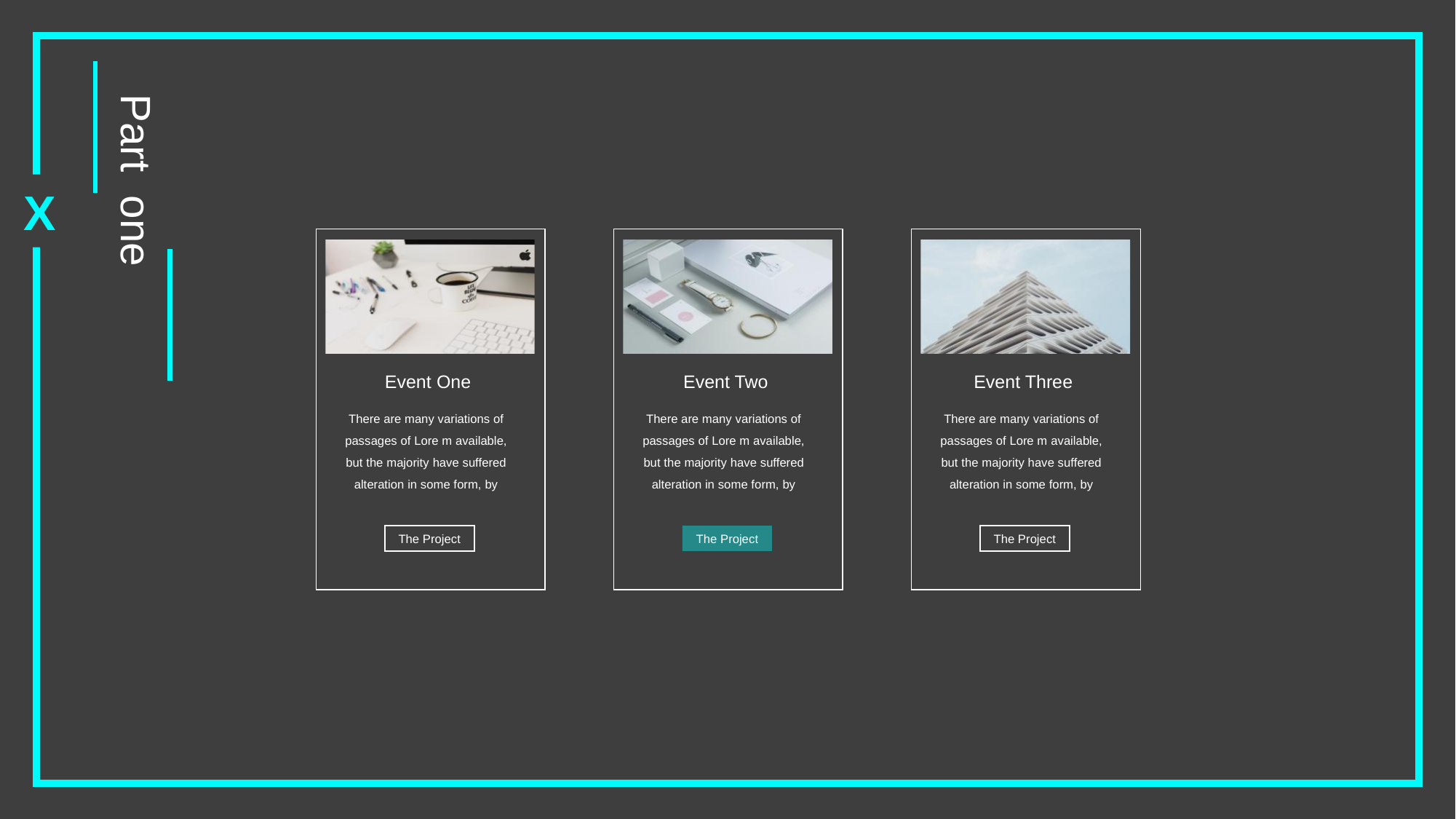

Part  one
X

Event One
There are many variations of passages of Lore m available, but the majority have suffered alteration in some form, by
The Project

Event Two
There are many variations of passages of Lore m available, but the majority have suffered alteration in some form, by
The Project

Event Three
There are many variations of passages of Lore m available, but the majority have suffered alteration in some form, by
The Project